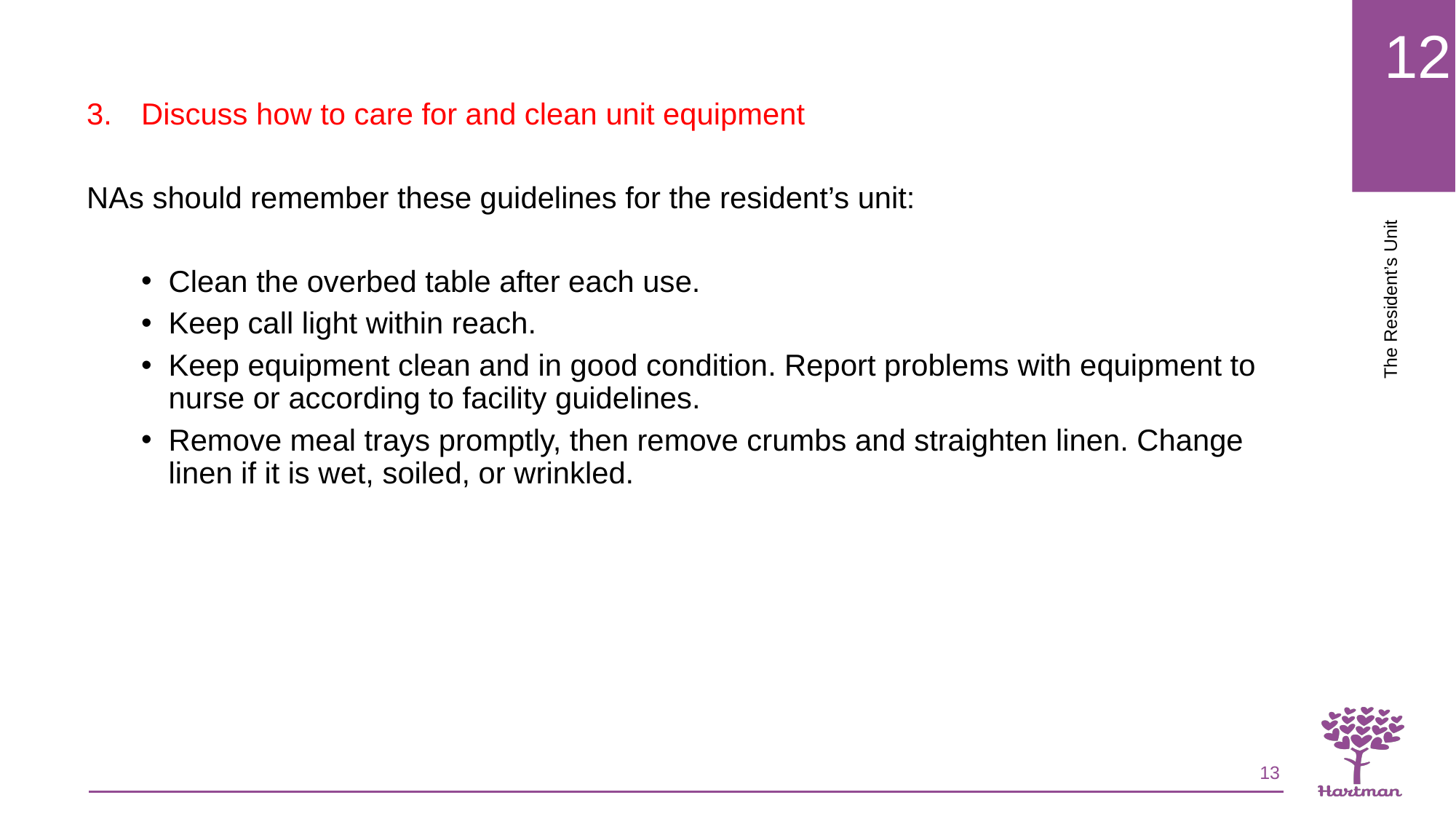

Discuss how to care for and clean unit equipment

NAs should remember these guidelines for the resident’s unit:

Clean the overbed table after each use.
Keep call light within reach.
Keep equipment clean and in good condition. Report problems with equipment to nurse or according to facility guidelines.
Remove meal trays promptly, then remove crumbs and straighten linen. Change linen if it is wet, soiled, or wrinkled.

13